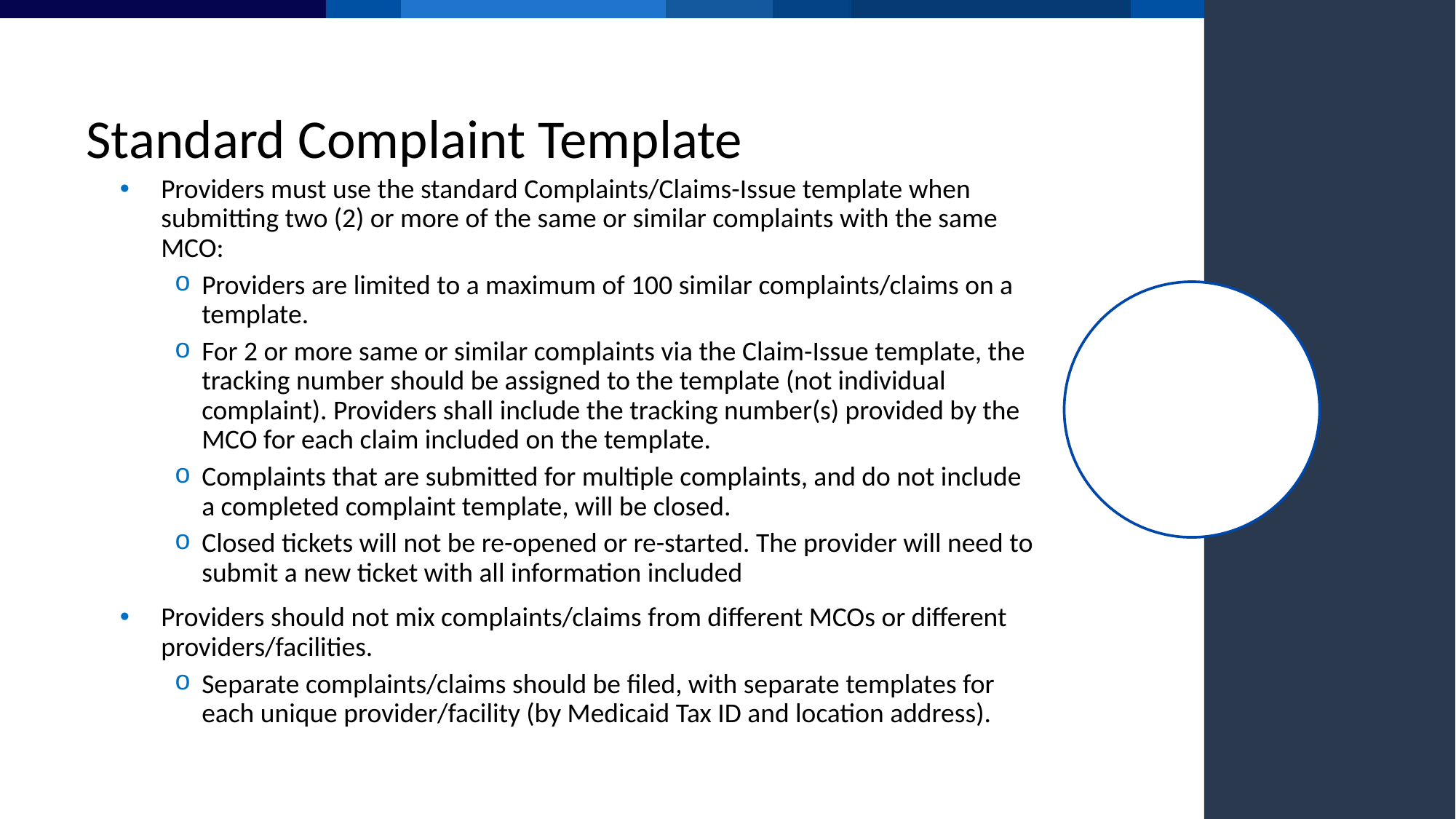

# Standard Complaint Template
Providers must use the standard Complaints/Claims-Issue template when submitting two (2) or more of the same or similar complaints with the same MCO:
Providers are limited to a maximum of 100 similar complaints/claims on a template.
For 2 or more same or similar complaints via the Claim-Issue template, the tracking number should be assigned to the template (not individual complaint). Providers shall include the tracking number(s) provided by the MCO for each claim included on the template.
Complaints that are submitted for multiple complaints, and do not include a completed complaint template, will be closed.
Closed tickets will not be re-opened or re-started. The provider will need to submit a new ticket with all information included
Providers should not mix complaints/claims from different MCOs or different providers/facilities.
Separate complaints/claims should be filed, with separate templates for each unique provider/facility (by Medicaid Tax ID and location address).